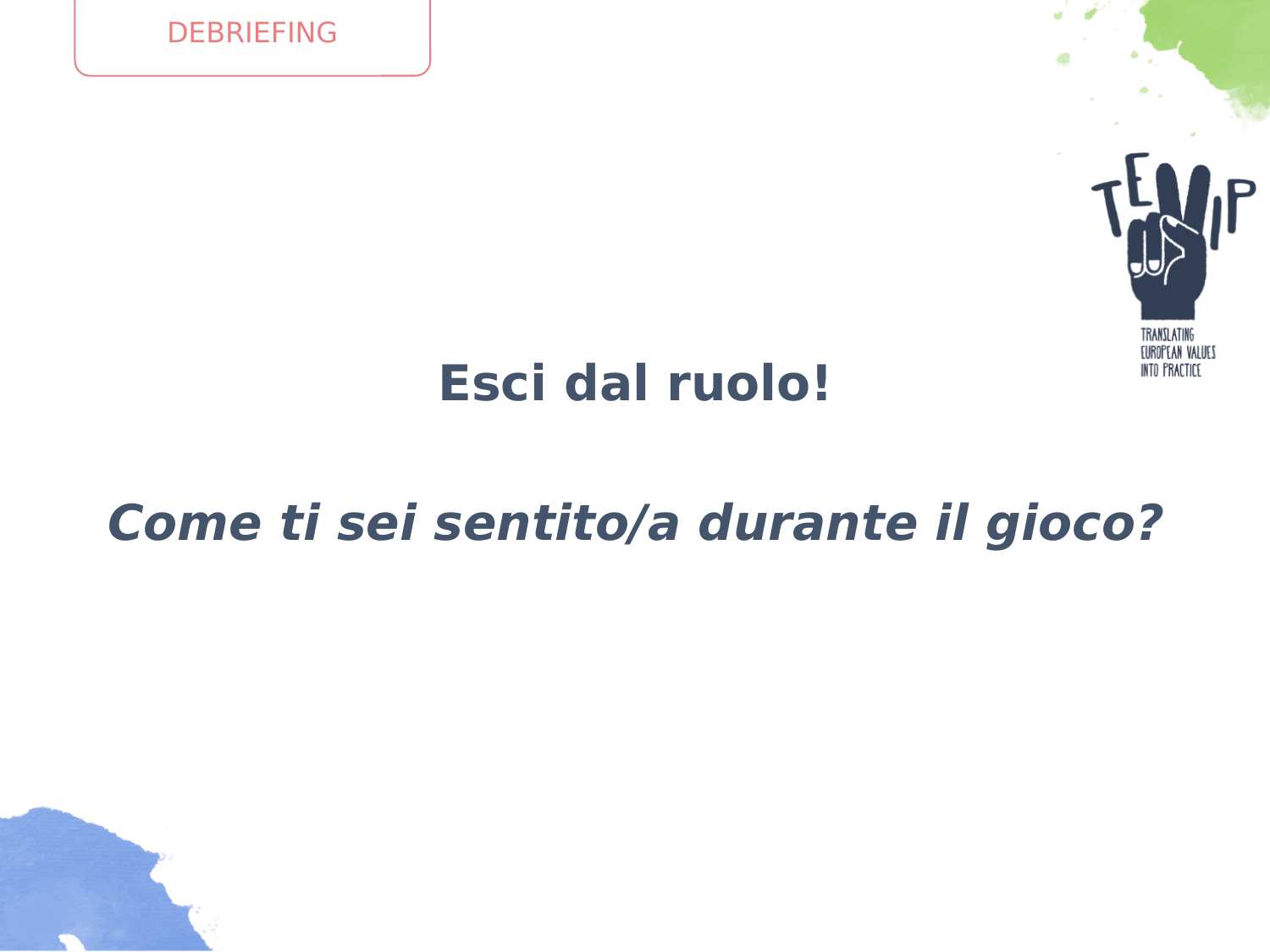

DEBRIEFING
Esci dal ruolo!

Come ti sei sentito/a durante il gioco?